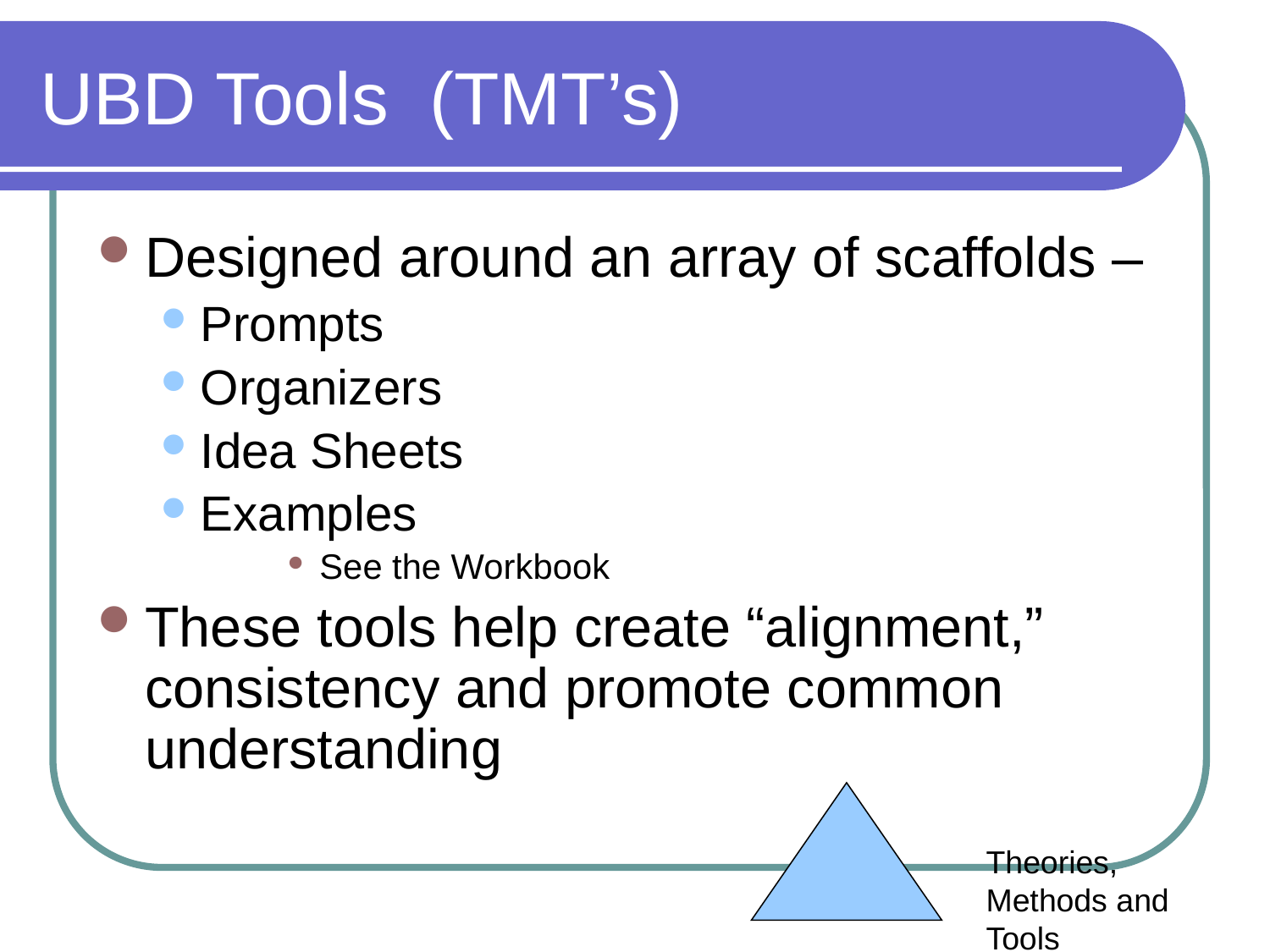

# UBD Tools  (TMT’s)
Designed around an array of scaffolds –
Prompts
Organizers
Idea Sheets
Examples
See the Workbook
These tools help create “alignment,” consistency and promote common understanding

Theories, Methods and Tools